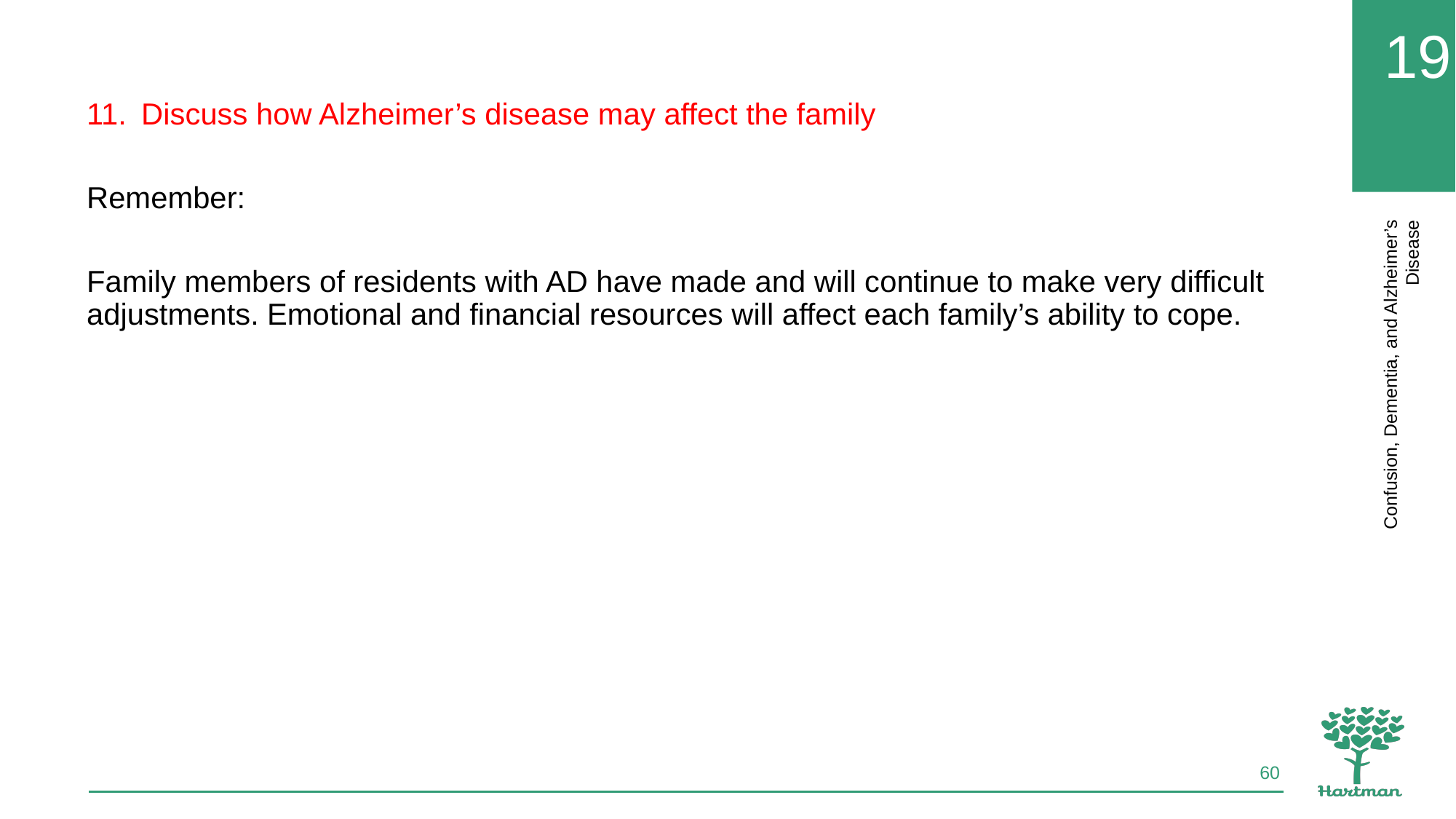

Discuss how Alzheimer’s disease may affect the family

Remember:

Family members of residents with AD have made and will continue to make very difficult adjustments. Emotional and financial resources will affect each family’s ability to cope.

60